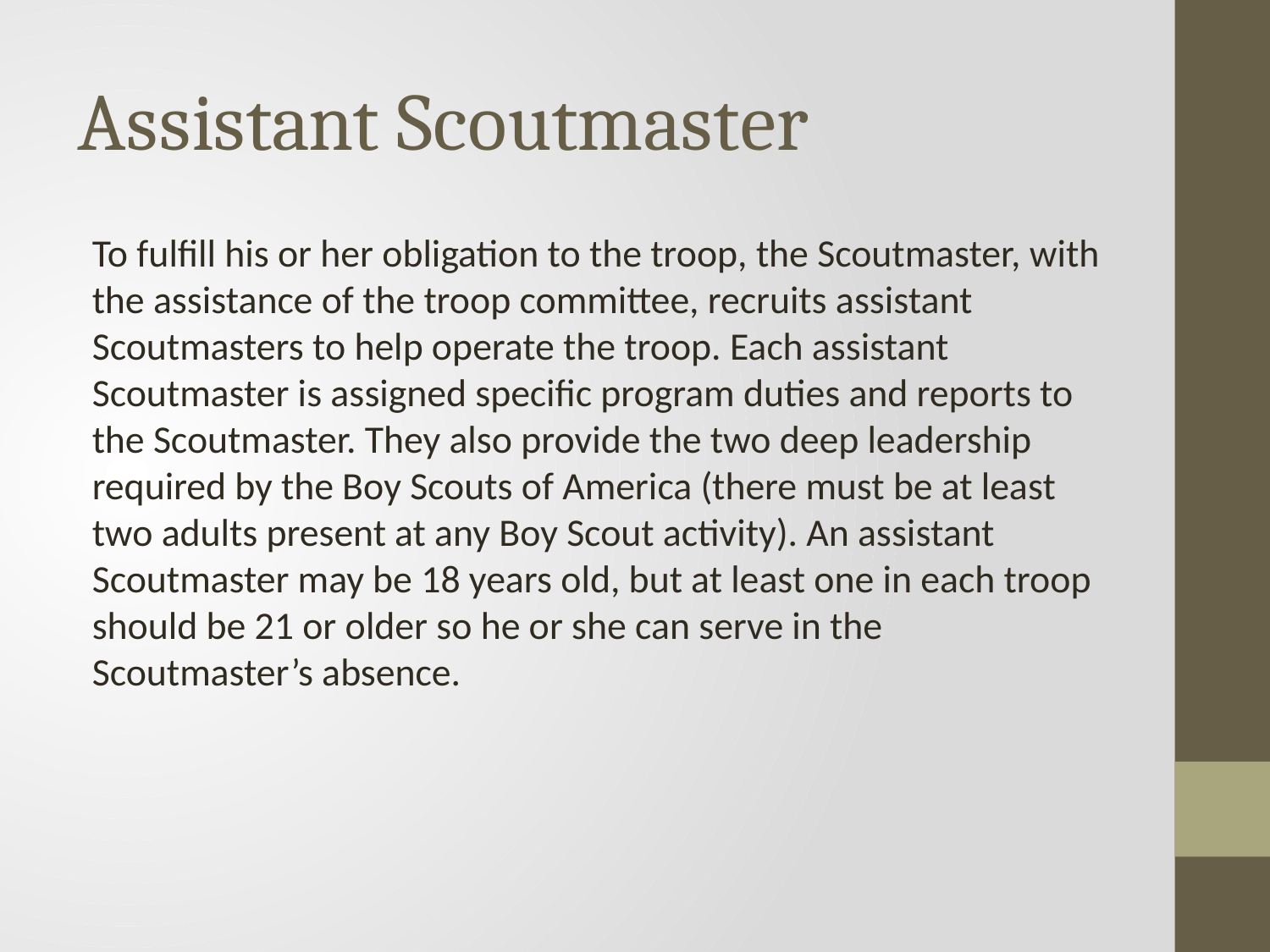

# Assistant Scoutmaster
To fulfill his or her obligation to the troop, the Scoutmaster, with the assistance of the troop committee, recruits assistant Scoutmasters to help operate the troop. Each assistant Scoutmaster is assigned specific program duties and reports to the Scoutmaster. They also provide the two deep leadership required by the Boy Scouts of America (there must be at least two adults present at any Boy Scout activity). An assistant Scoutmaster may be 18 years old, but at least one in each troop should be 21 or older so he or she can serve in the Scoutmaster’s absence.